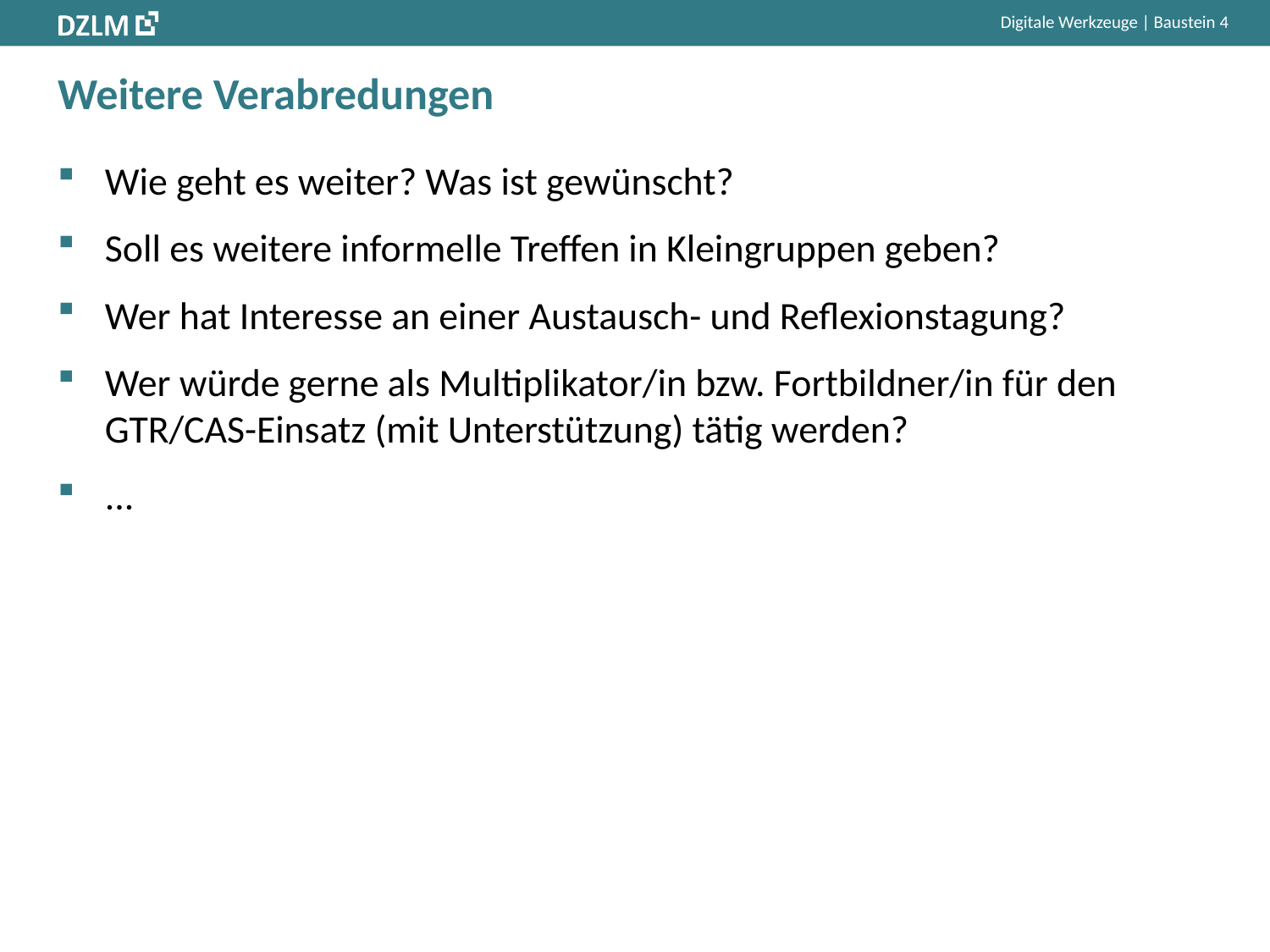

# Weitere Verabredungen
Wie geht es weiter? Was ist gewünscht?
Soll es weitere informelle Treffen in Kleingruppen geben?
Wer hat Interesse an einer Austausch- und Reflexionstagung?
Wer würde gerne als Multiplikator/in bzw. Fortbildner/in für den GTR/CAS-Einsatz (mit Unterstützung) tätig werden?
...